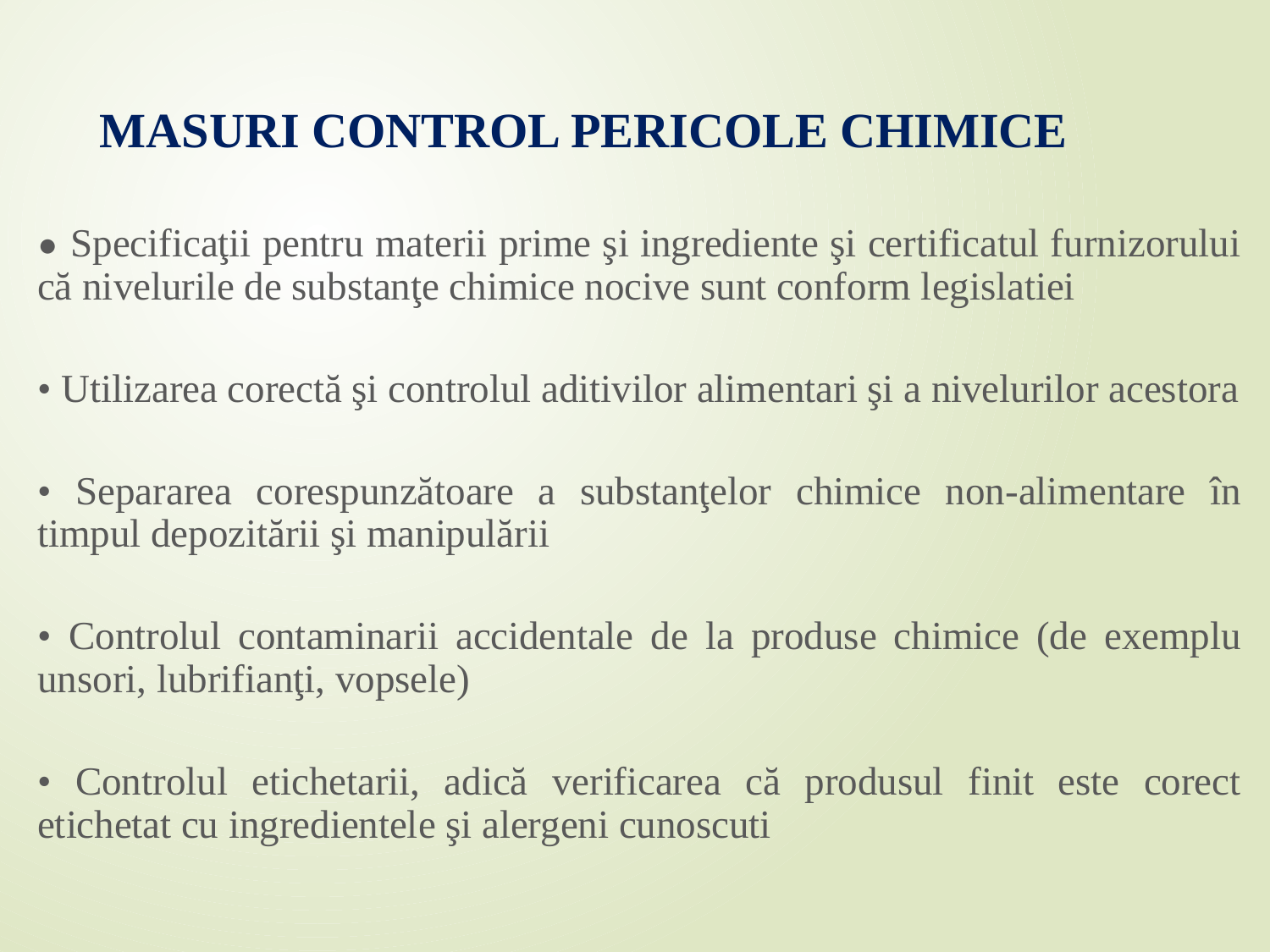

# MASURI CONTROL PERICOLE CHIMICE
• Specificaţii pentru materii prime şi ingrediente şi certificatul furnizorului că nivelurile de substanţe chimice nocive sunt conform legislatiei
• Utilizarea corectă şi controlul aditivilor alimentari şi a nivelurilor acestora
• Separarea corespunzătoare a substanţelor chimice non-alimentare în timpul depozitării şi manipulării
• Controlul contaminarii accidentale de la produse chimice (de exemplu unsori, lubrifianţi, vopsele)
• Controlul etichetarii, adică verificarea că produsul finit este corect etichetat cu ingredientele şi alergeni cunoscuti